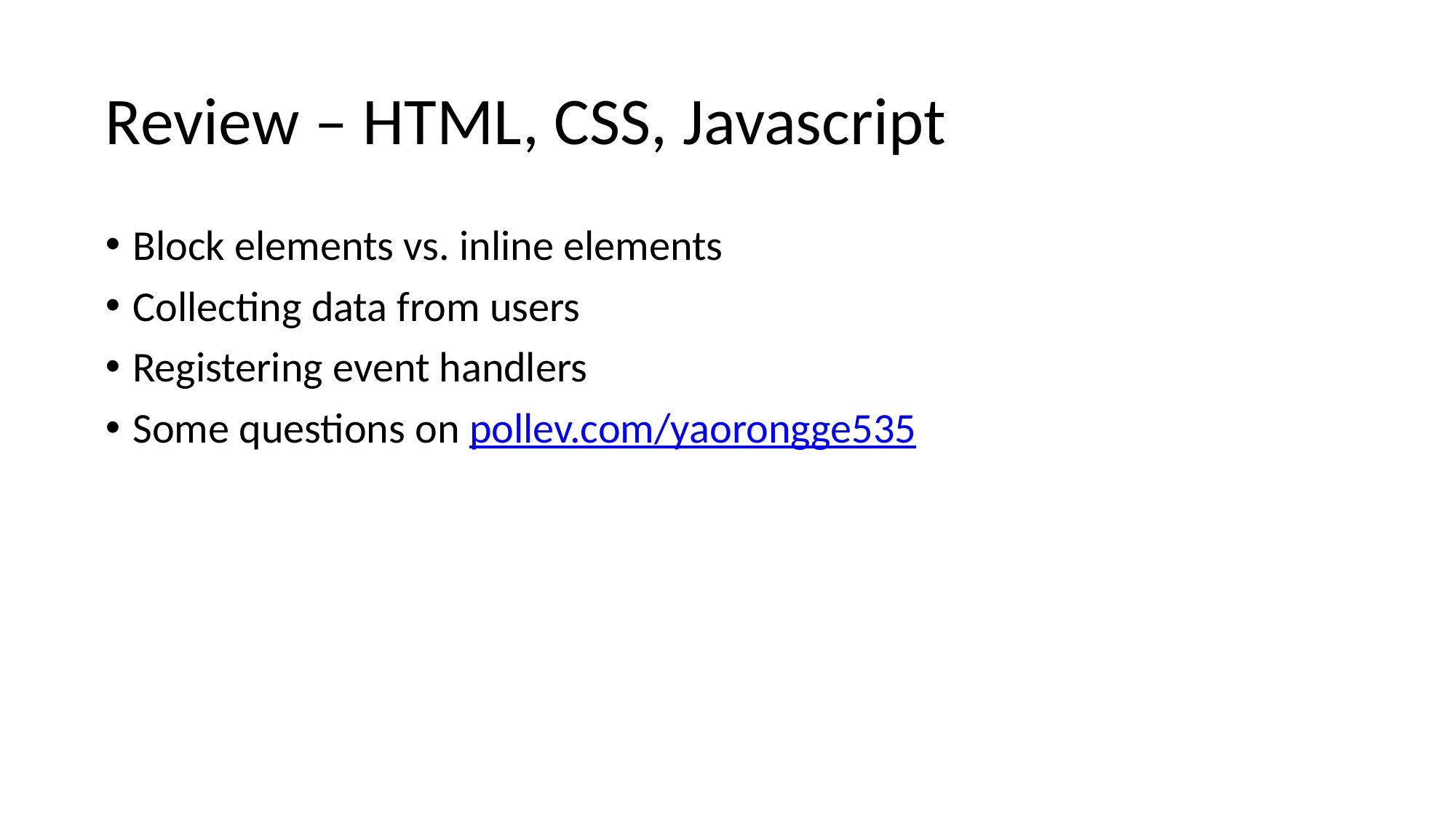

# Review – HTML, CSS, Javascript
Block elements vs. inline elements
Collecting data from users
Registering event handlers
Some questions on pollev.com/yaorongge535